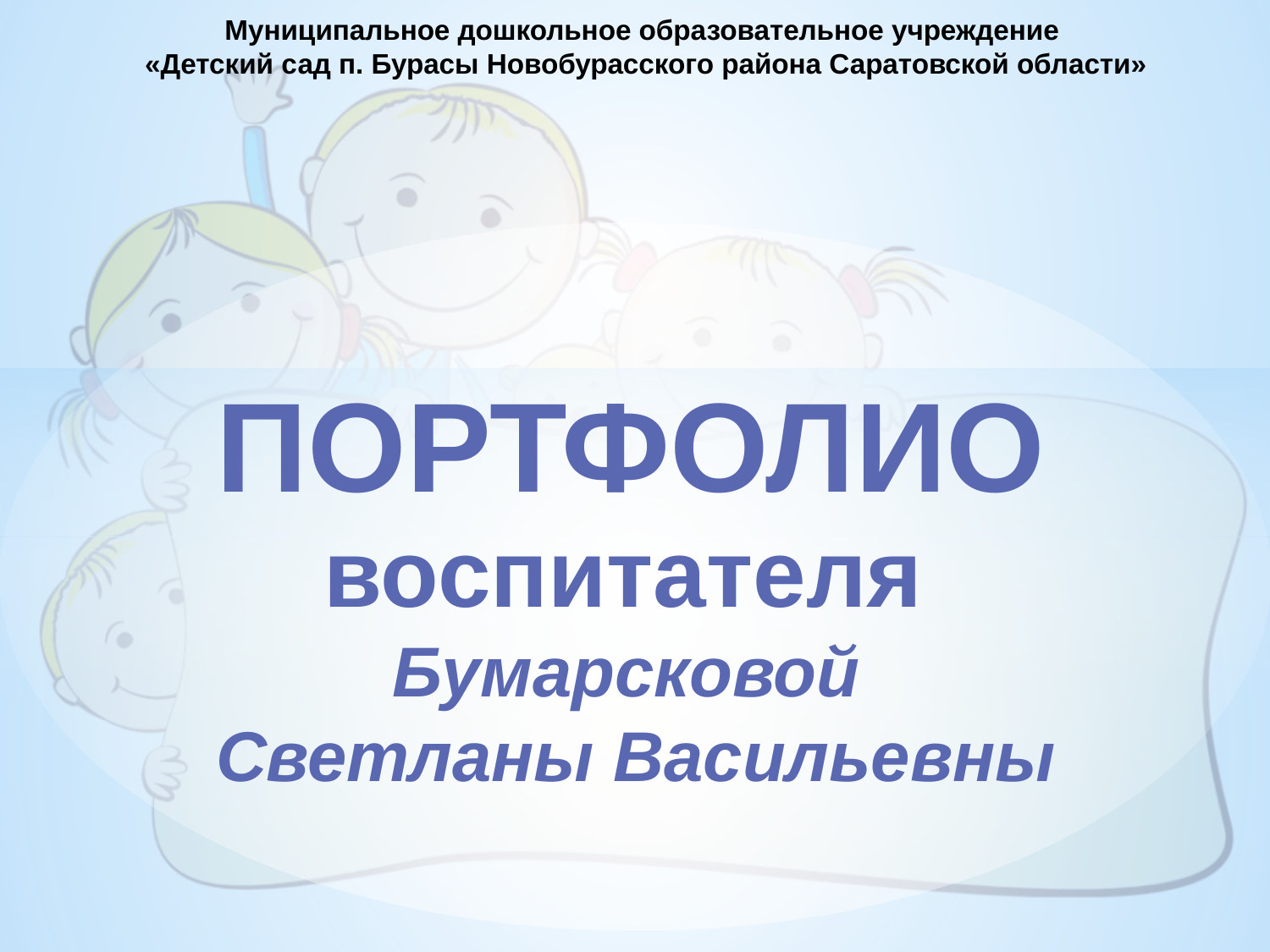

Муниципальное дошкольное образовательное учреждение
«Детский сад п. Бурасы Новобурасского района Саратовской области»
ПОРТФОЛИО
воспитателя
Бумарсковой
Светланы Васильевны